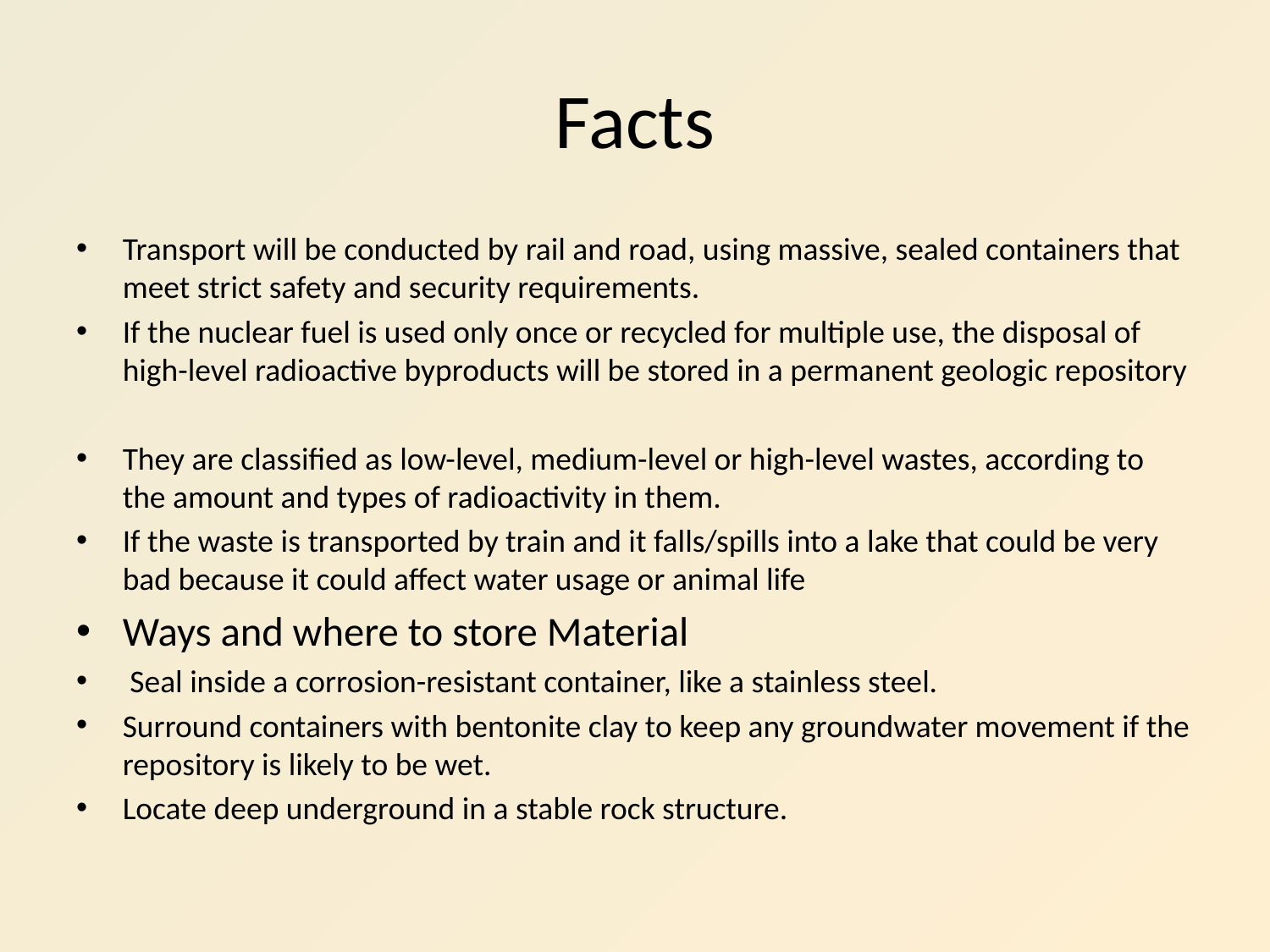

# Facts
Transport will be conducted by rail and road, using massive, sealed containers that meet strict safety and security requirements.
If the nuclear fuel is used only once or recycled for multiple use, the disposal of high-level radioactive byproducts will be stored in a permanent geologic repository

They are classified as low-level, medium-level or high-level wastes, according to the amount and types of radioactivity in them.
If the waste is transported by train and it falls/spills into a lake that could be very bad because it could affect water usage or animal life
Ways and where to store Material
 Seal inside a corrosion-resistant container, like a stainless steel.
Surround containers with bentonite clay to keep any groundwater movement if the repository is likely to be wet.
Locate deep underground in a stable rock structure.